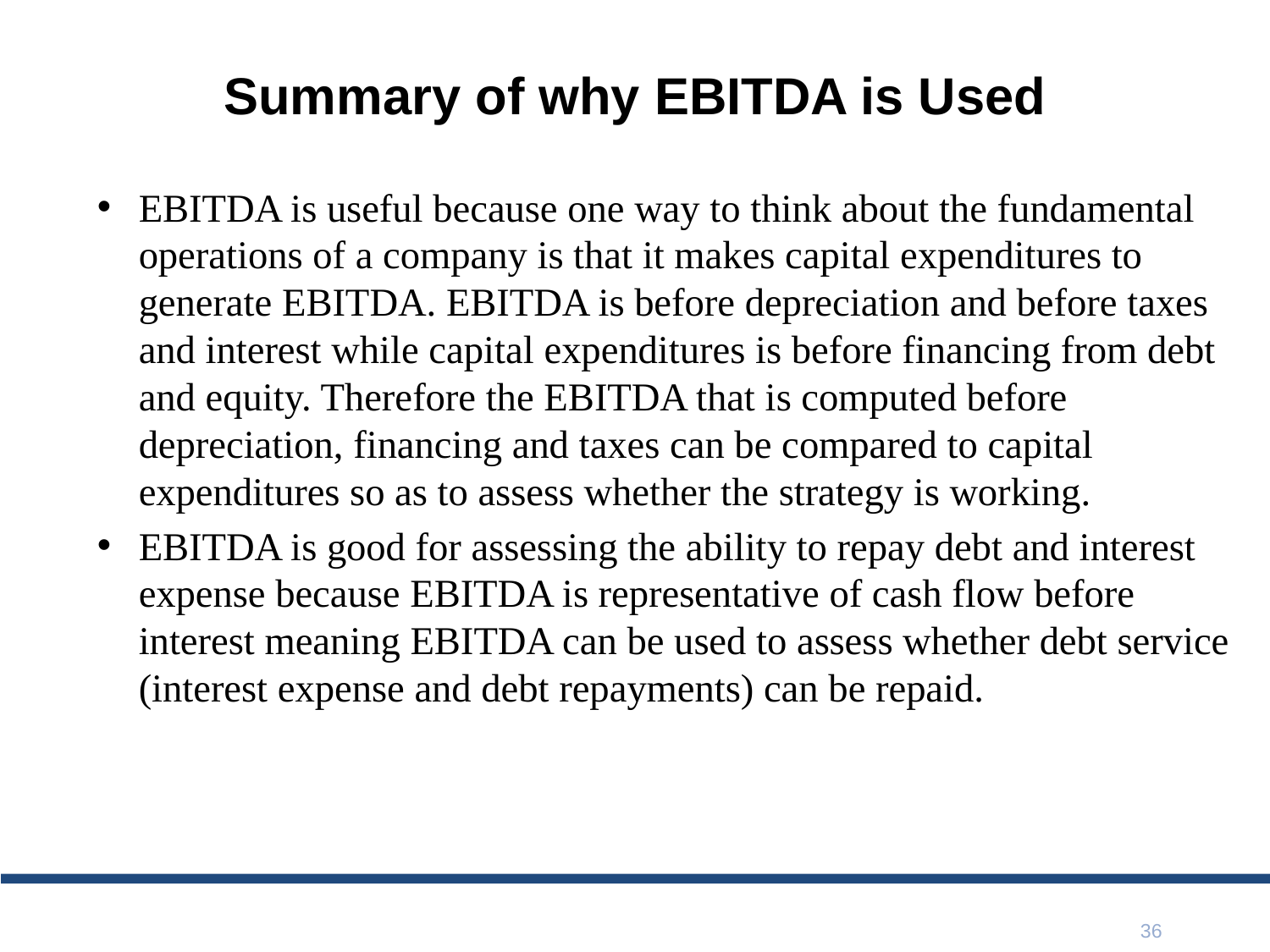

# Summary of why EBITDA is Used
EBITDA is useful because one way to think about the fundamental operations of a company is that it makes capital expenditures to generate EBITDA. EBITDA is before depreciation and before taxes and interest while capital expenditures is before financing from debt and equity. Therefore the EBITDA that is computed before depreciation, financing and taxes can be compared to capital expenditures so as to assess whether the strategy is working.
EBITDA is good for assessing the ability to repay debt and interest expense because EBITDA is representative of cash flow before interest meaning EBITDA can be used to assess whether debt service (interest expense and debt repayments) can be repaid.

36